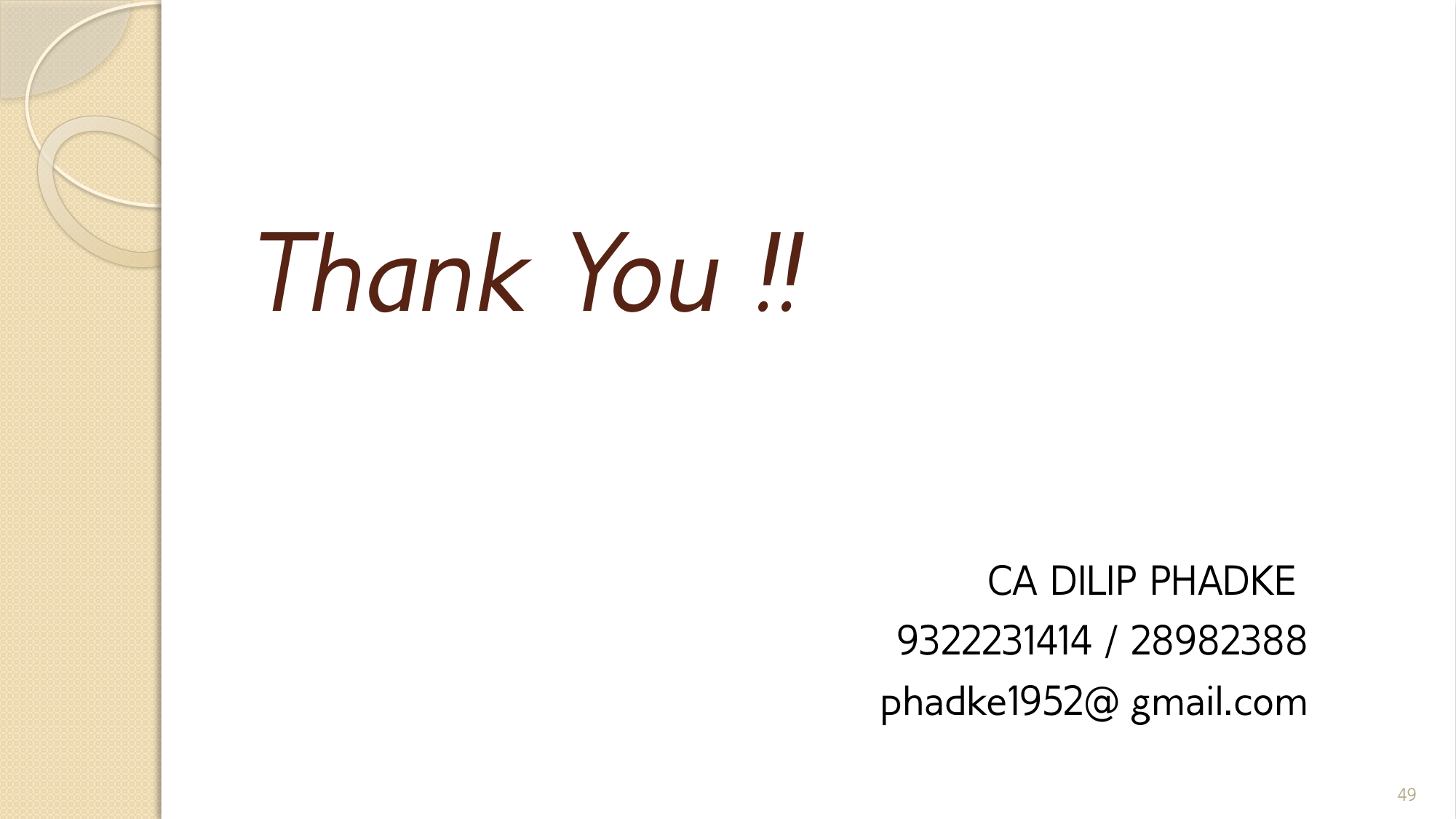

# Thank You !!
CA DILIP PHADKE
9322231414 / 28982388
phadke1952@ gmail.com
49